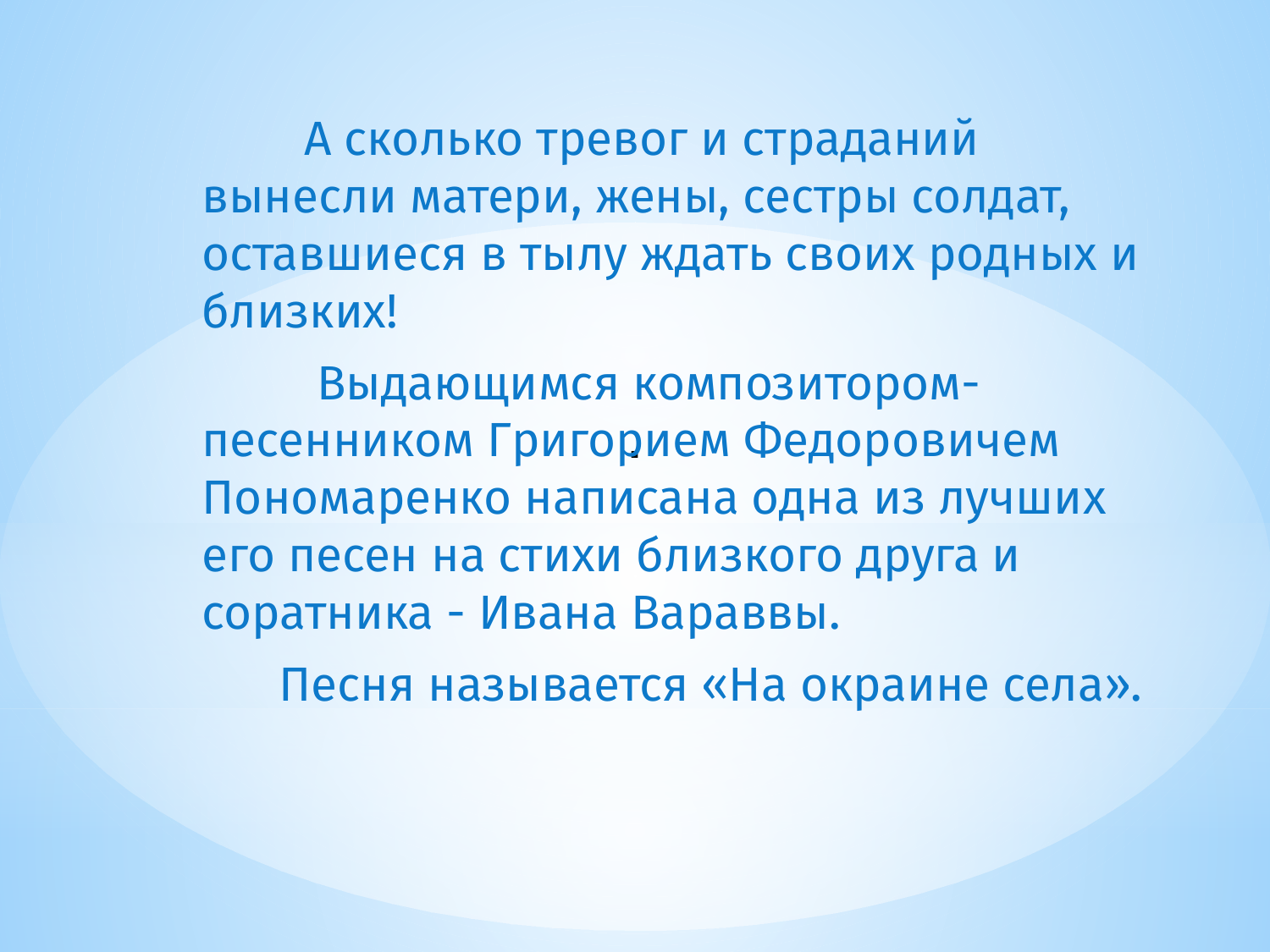

А сколько тревог и страданий вынесли матери, жены, сестры солдат, оставшиеся в тылу ждать своих родных и близких!
           Выдающимся композитором-песенником Григорием Федоровичем Пономаренко написана одна из лучших его песен на стихи близкого друга и соратника - Ивана Вараввы.
        Песня называется «На окраине села».

.